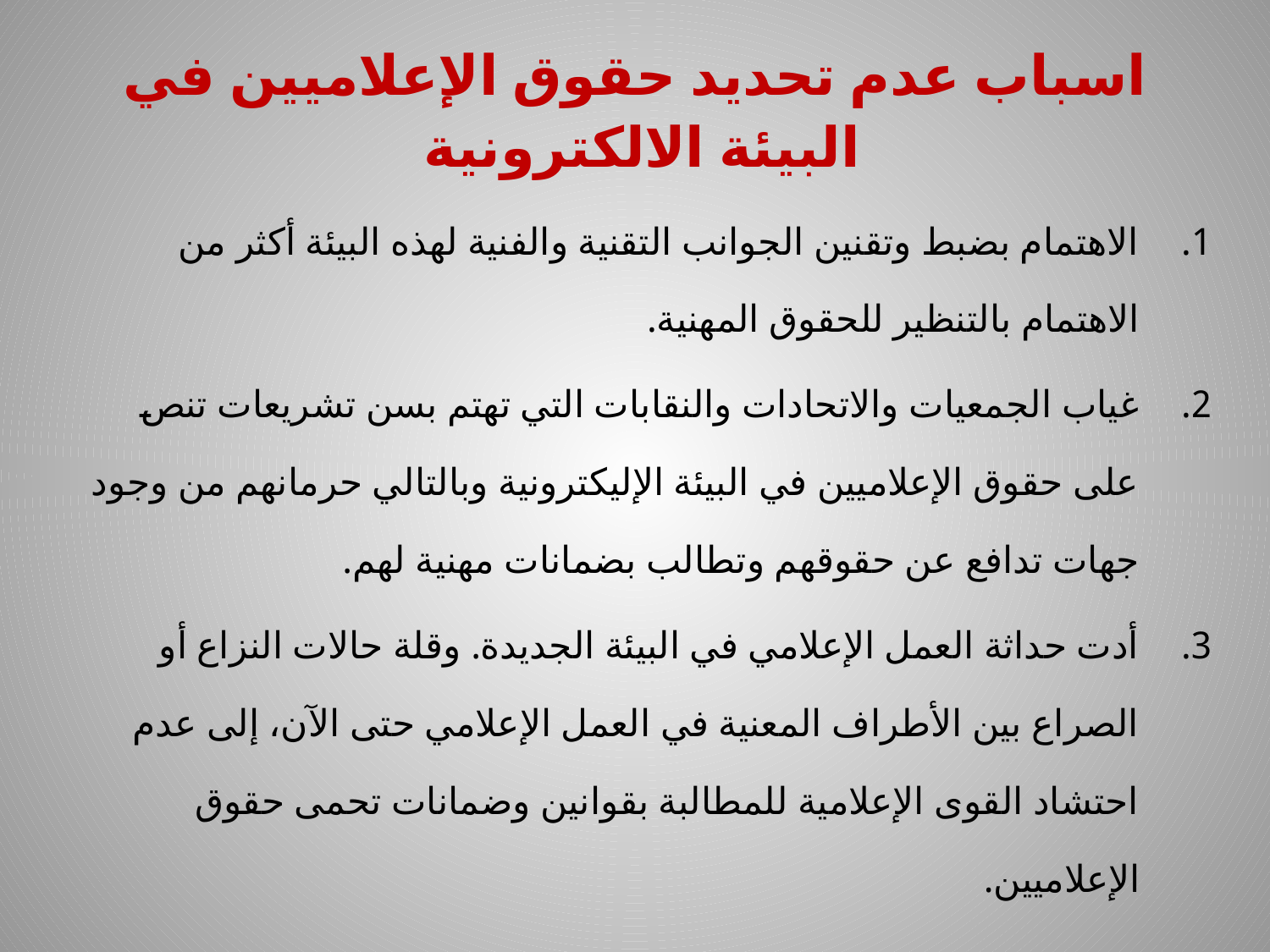

# اسباب عدم تحديد حقوق الإعلاميين في البيئة الالكترونية
الاهتمام بضبط وتقنين الجوانب التقنية والفنية لهذه البيئة أكثر من الاهتمام بالتنظير للحقوق المهنية.
غياب الجمعيات والاتحادات والنقابات التي تهتم بسن تشريعات تنص على حقوق الإعلاميين في البيئة الإليكترونية وبالتالي حرمانهم من وجود جهات تدافع عن حقوقهم وتطالب بضمانات مهنية لهم.
أدت حداثة العمل الإعلامي في البيئة الجديدة. وقلة حالات النزاع أو الصراع بين الأطراف المعنية في العمل الإعلامي حتى الآن، إلى عدم احتشاد القوى الإعلامية للمطالبة بقوانين وضمانات تحمى حقوق الإعلاميين.